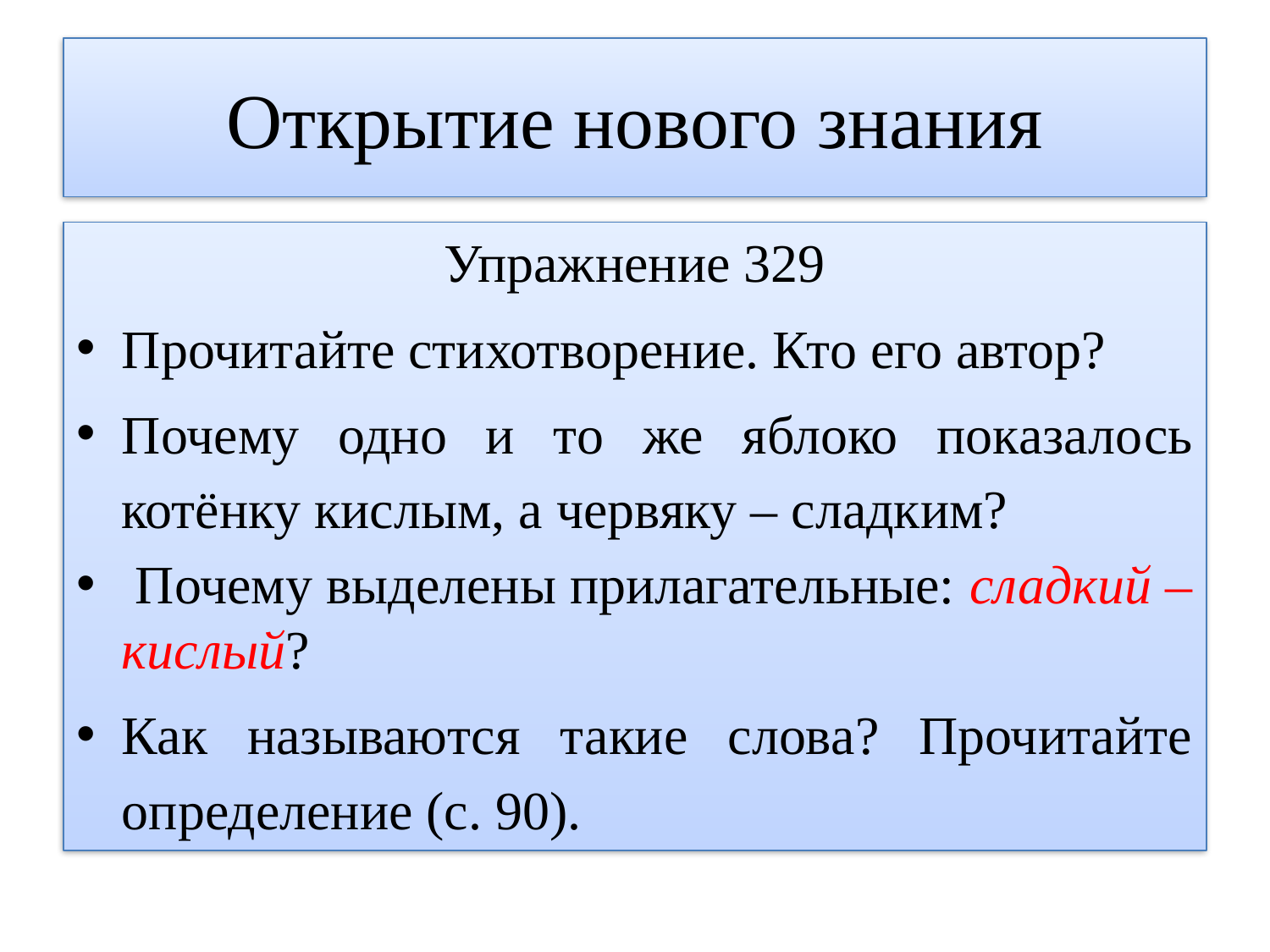

# Открытие нового знания
Упражнение 329
Прочитайте стихотворение. Кто его автор?
Почему одно и то же яблоко показалось котёнку кислым, а червяку – сладким?
 Почему выделены прилагательные: сладкий – кислый?
Как называются такие слова? Прочитайте определение (с. 90).